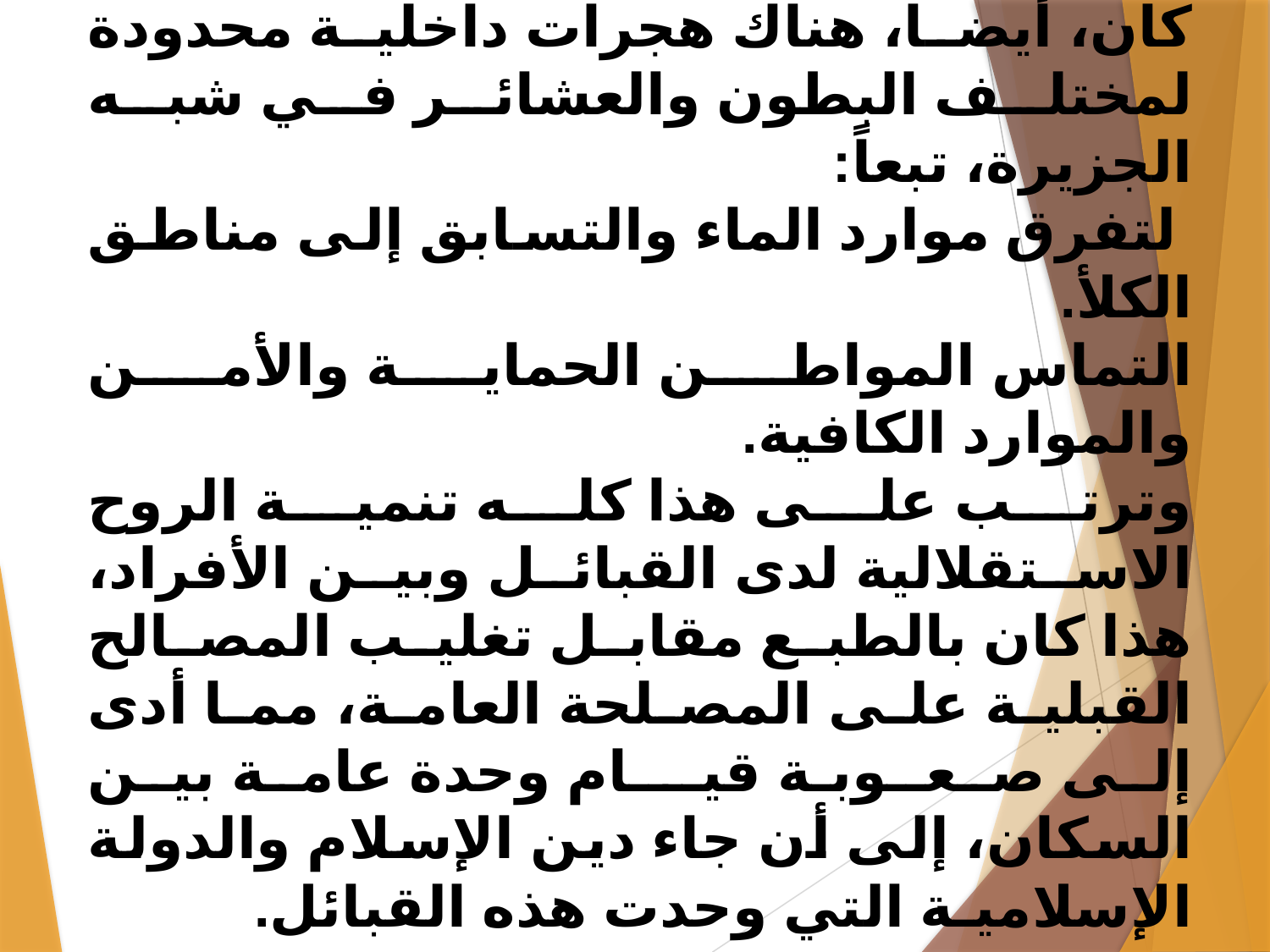

كان، أيضا، هناك هجرات داخلية محدودة لمختلف البطون والعشائر في شبه الجزيرة، تبعاً:
 لتفرق موارد الماء والتسابق إلى مناطق الكلأ.
التماس المواطن الحماية والأمن والموارد الكافية.
وترتب على هذا كله تنمية الروح الاستقلالية لدى القبائل وبين الأفراد، هذا كان بالطبع مقابل تغليب المصالح القبلية على المصلحة العامة، مما أدى إلى صعــوبـة قيــام وحدة عامة بين السكان، إلى أن جاء دين الإسلام والدولة الإسلاميـة التي وحدت هذه القبائل.